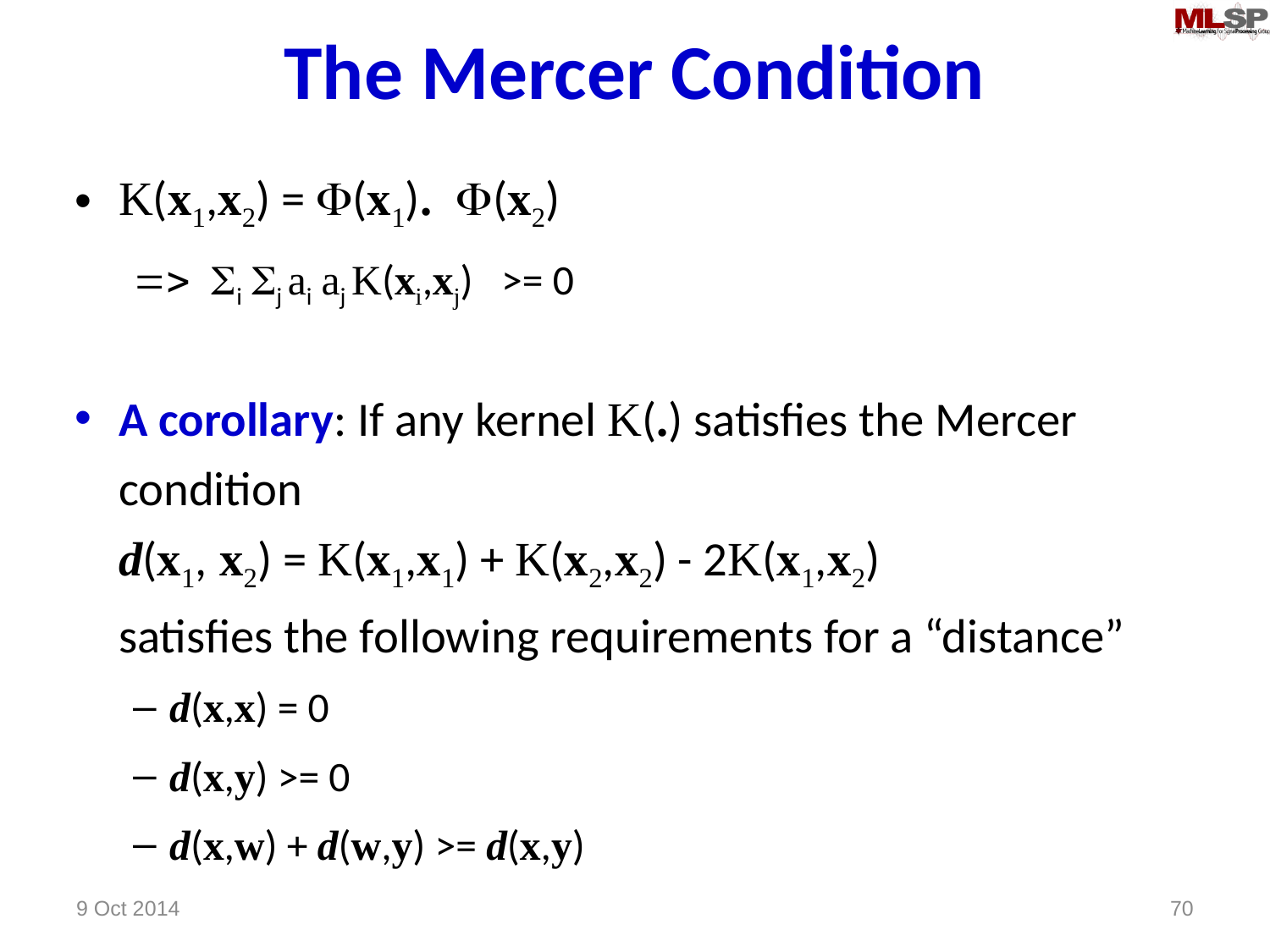

# The Mercer Condition
K(x1,x2) = Φ(x1). Φ(x2)
=> Σi Σj ai aj K(xi,xj)   >= 0

A corollary: If any kernel K(.) satisfies the Mercer condition
d(x1, x2) = K(x1,x1) + K(x2,x2) - 2K(x1,x2)
satisfies the following requirements for a “distance”
d(x,x) = 0
d(x,y) >= 0
d(x,w) + d(w,y) >= d(x,y)

9 Oct 2014
70